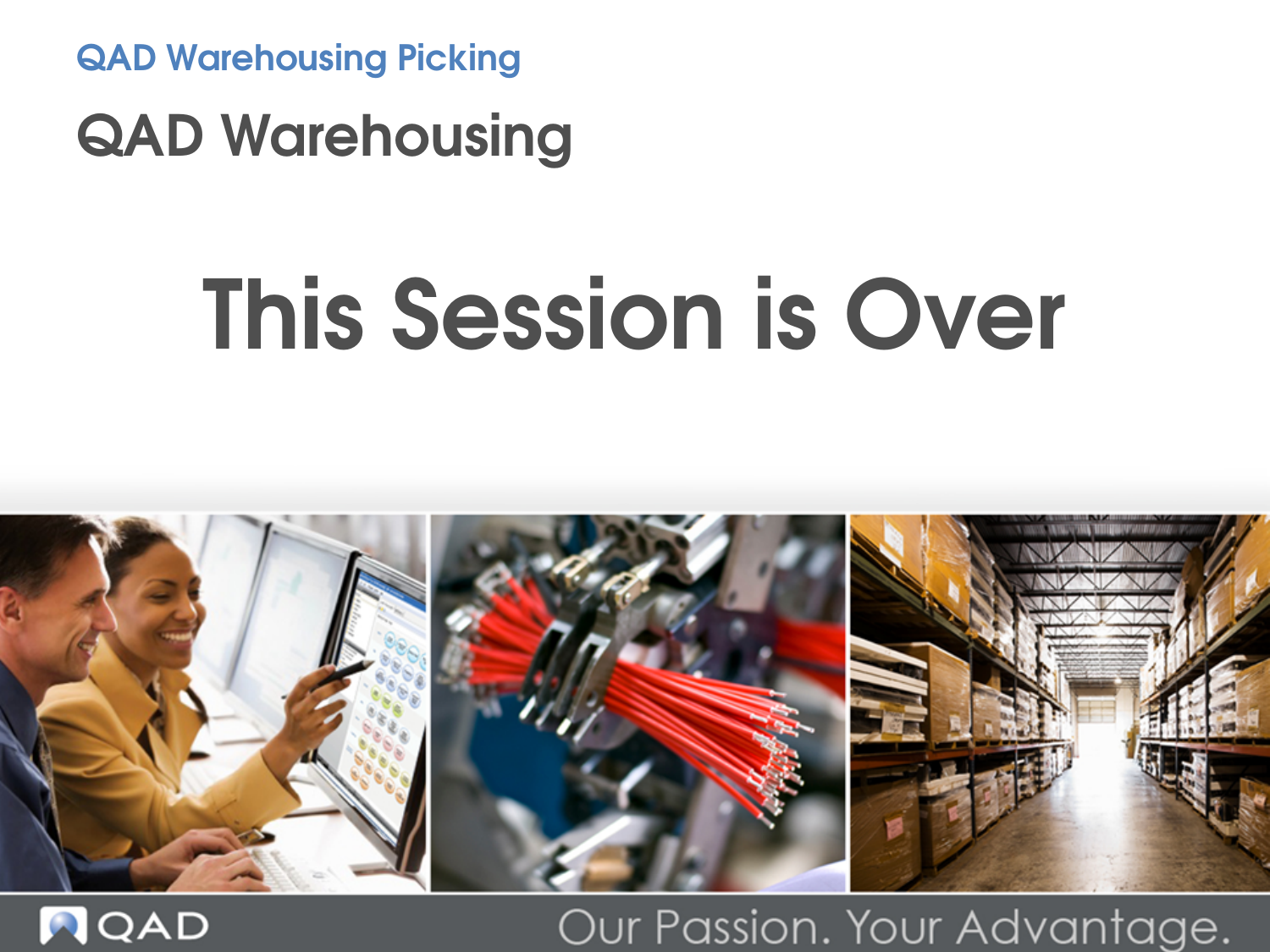

QAD Warehousing Picking
# QAD Warehousing
This Session is Over